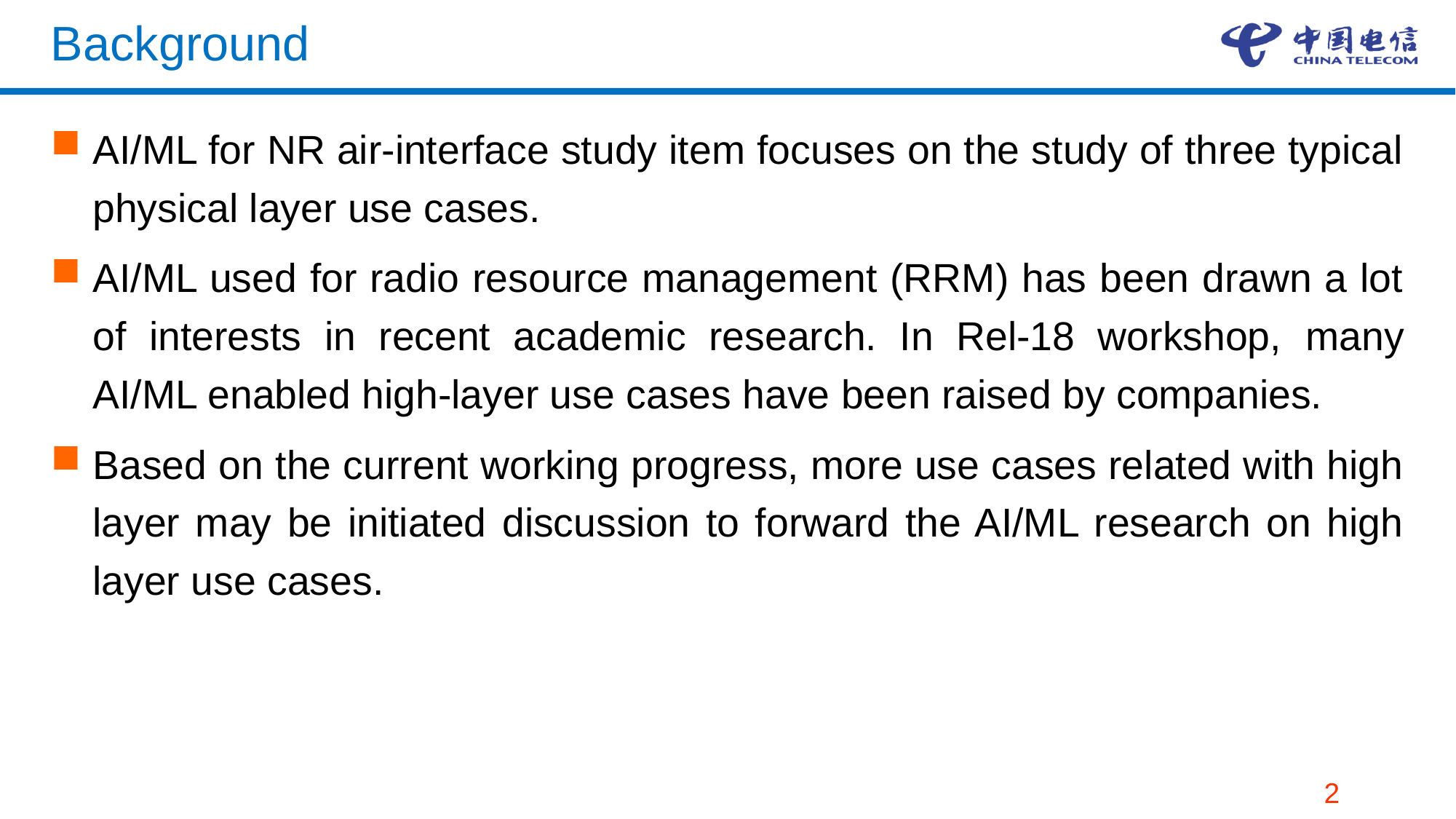

# Background
AI/ML for NR air-interface study item focuses on the study of three typical physical layer use cases.
AI/ML used for radio resource management (RRM) has been drawn a lot of interests in recent academic research. In Rel-18 workshop, many AI/ML enabled high-layer use cases have been raised by companies.
Based on the current working progress, more use cases related with high layer may be initiated discussion to forward the AI/ML research on high layer use cases.

2